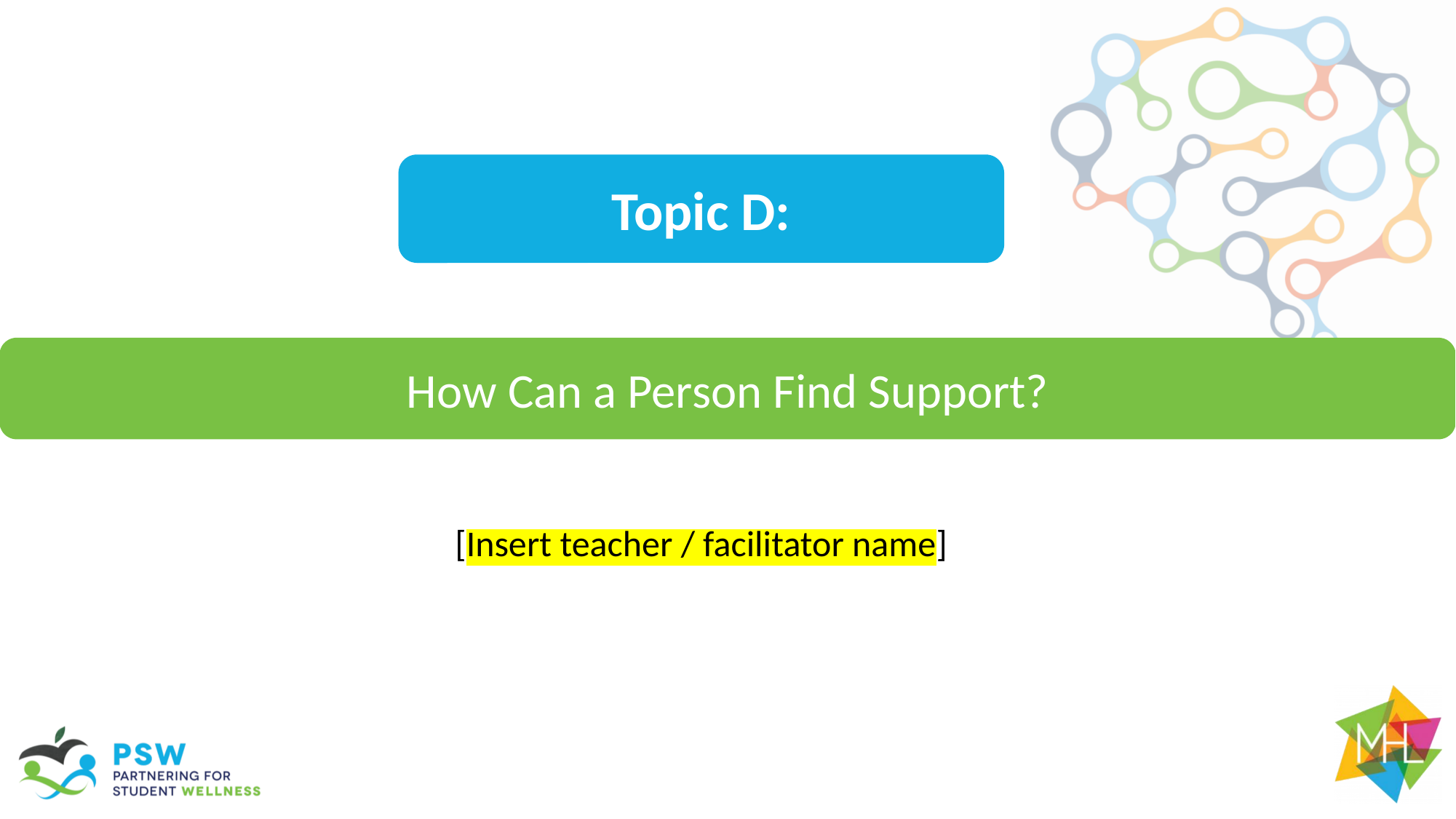

Topic D:
How Can a Person Find Support?
[Insert teacher / facilitator name]